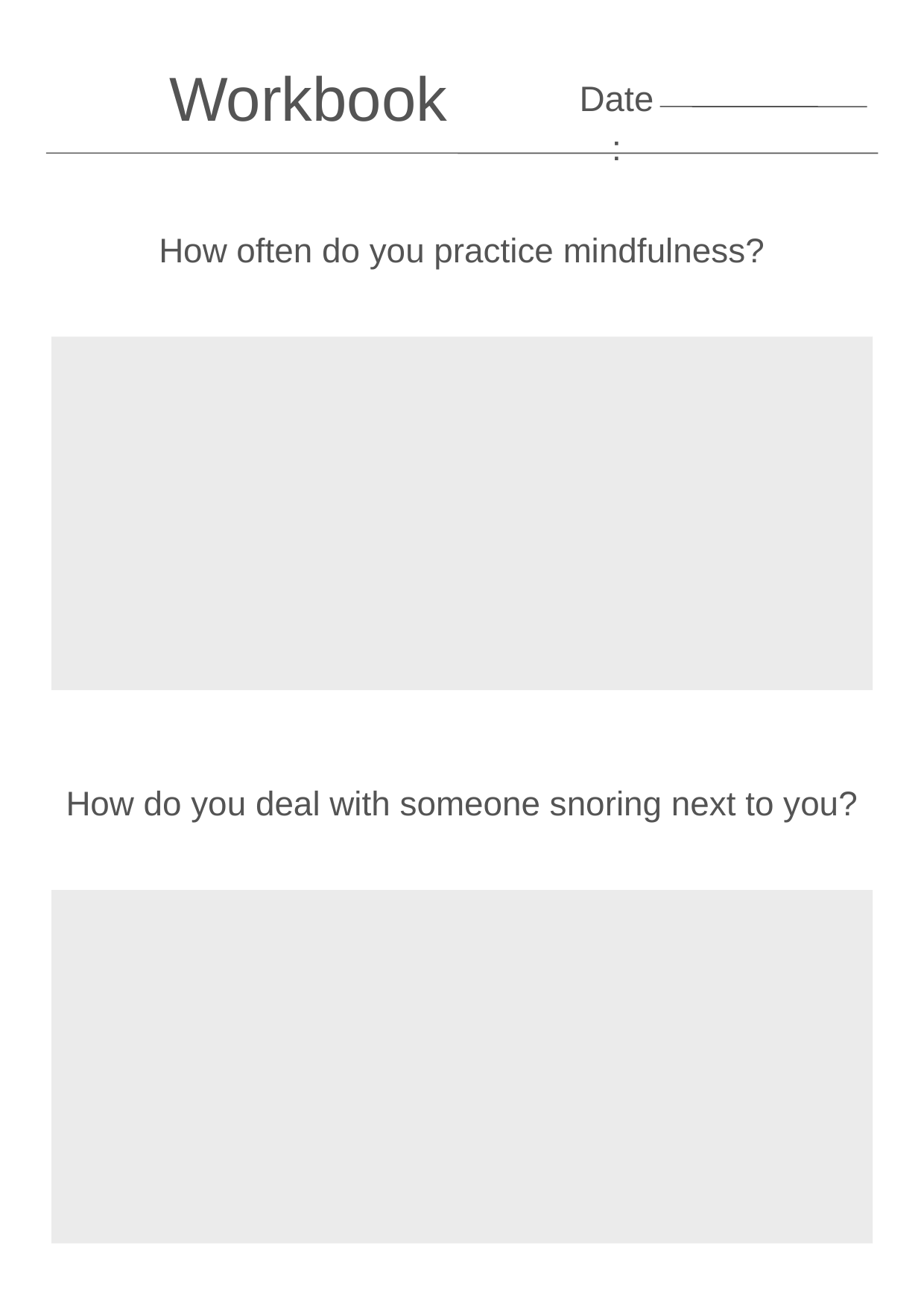

Workbook
Date:

How often do you practice mindfulness?

How do you deal with someone snoring next to you?